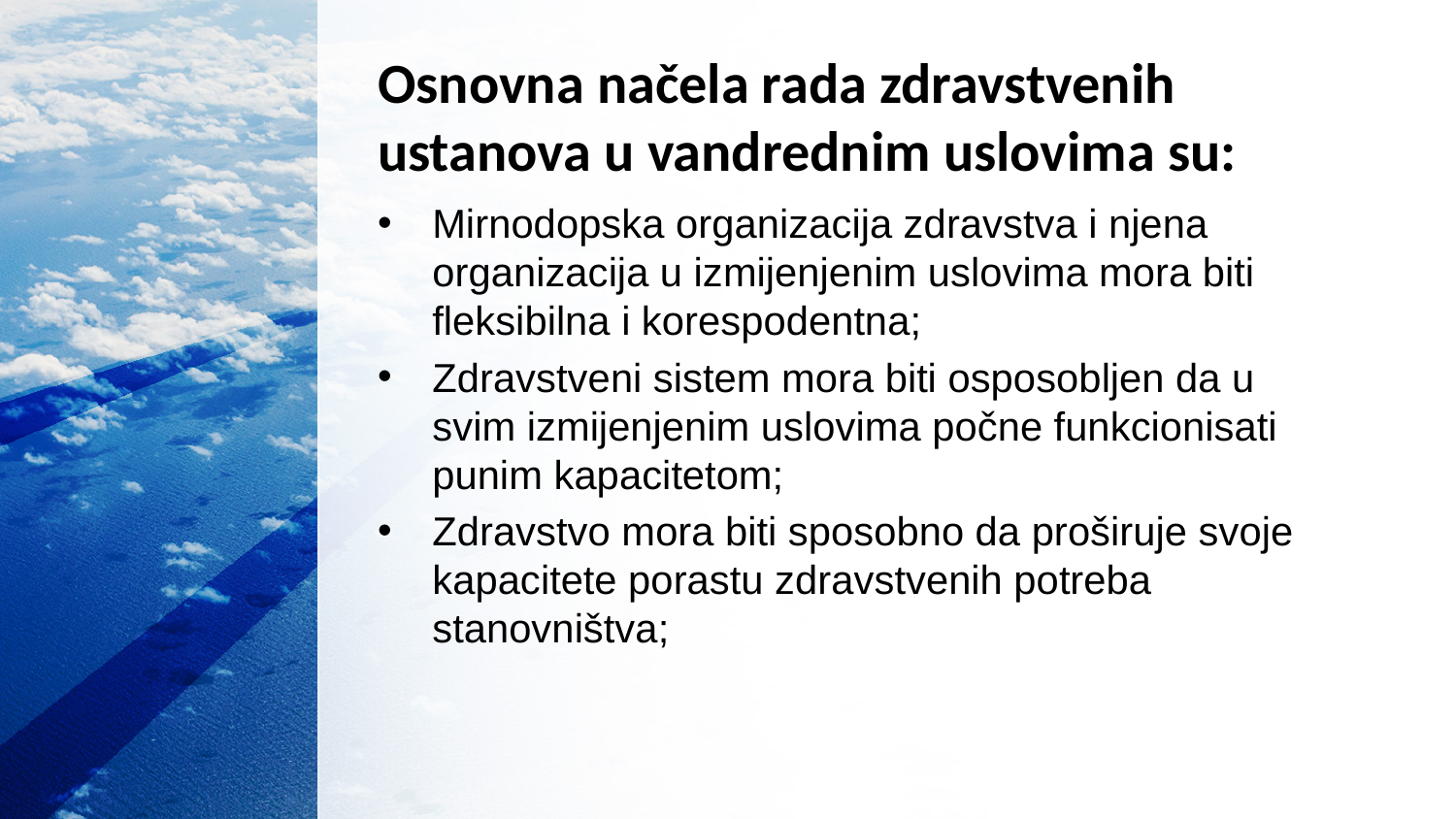

# Osnovna načela rada zdravstvenih ustanova u vandrednim uslovima su:
Mirnodopska organizacija zdravstva i njena organizacija u izmijenjenim uslovima mora biti fleksibilna i korespodentna;
Zdravstveni sistem mora biti osposobljen da u svim izmijenjenim uslovima počne funkcionisati punim kapacitetom;
Zdravstvo mora biti sposobno da proširuje svoje kapacitete porastu zdravstvenih potreba stanovništva;